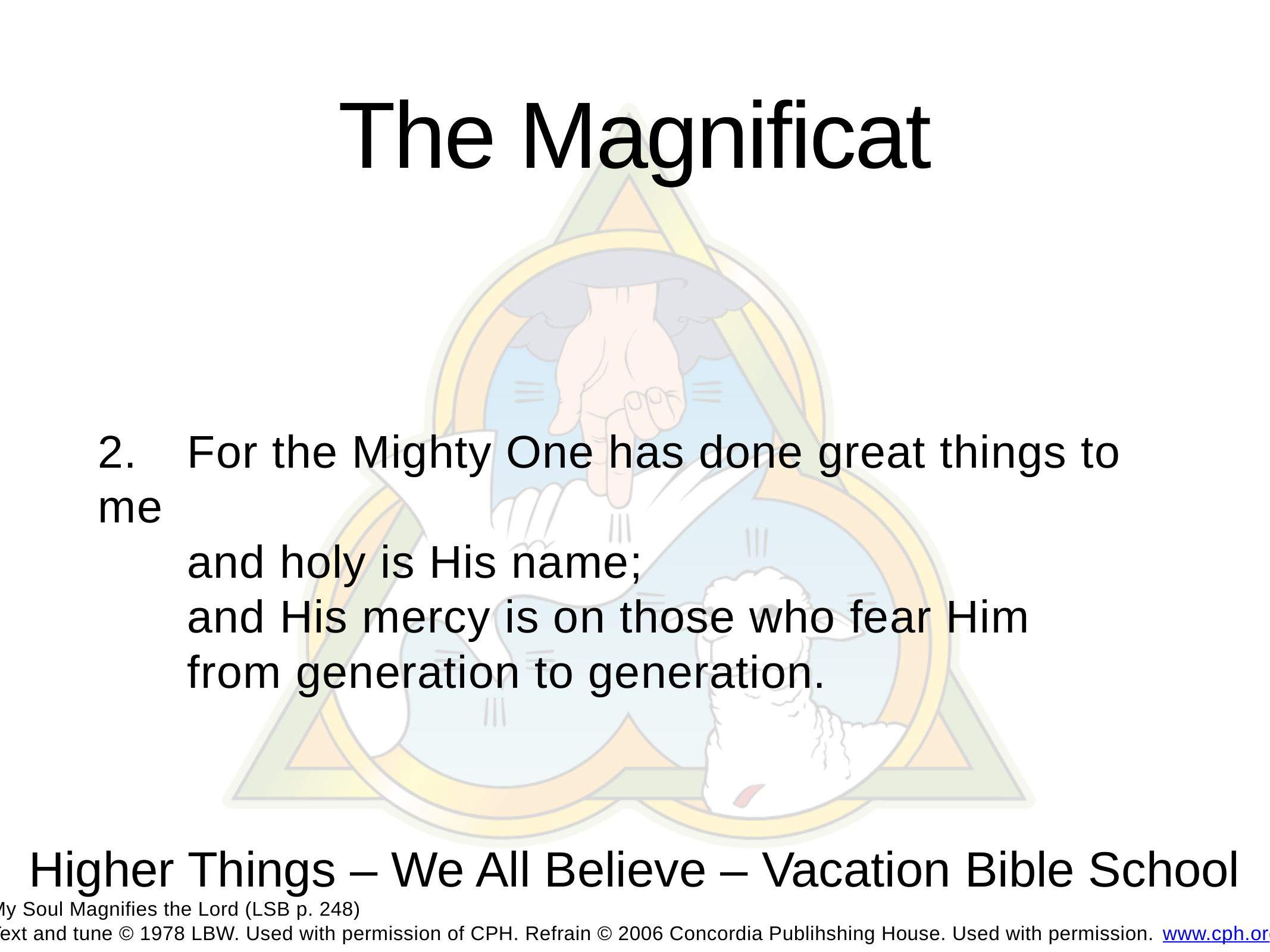

# The Magnificat
2.	For the Mighty One has done great things to me
	and holy is His name;
	and His mercy is on those who fear Him
	from generation to generation.